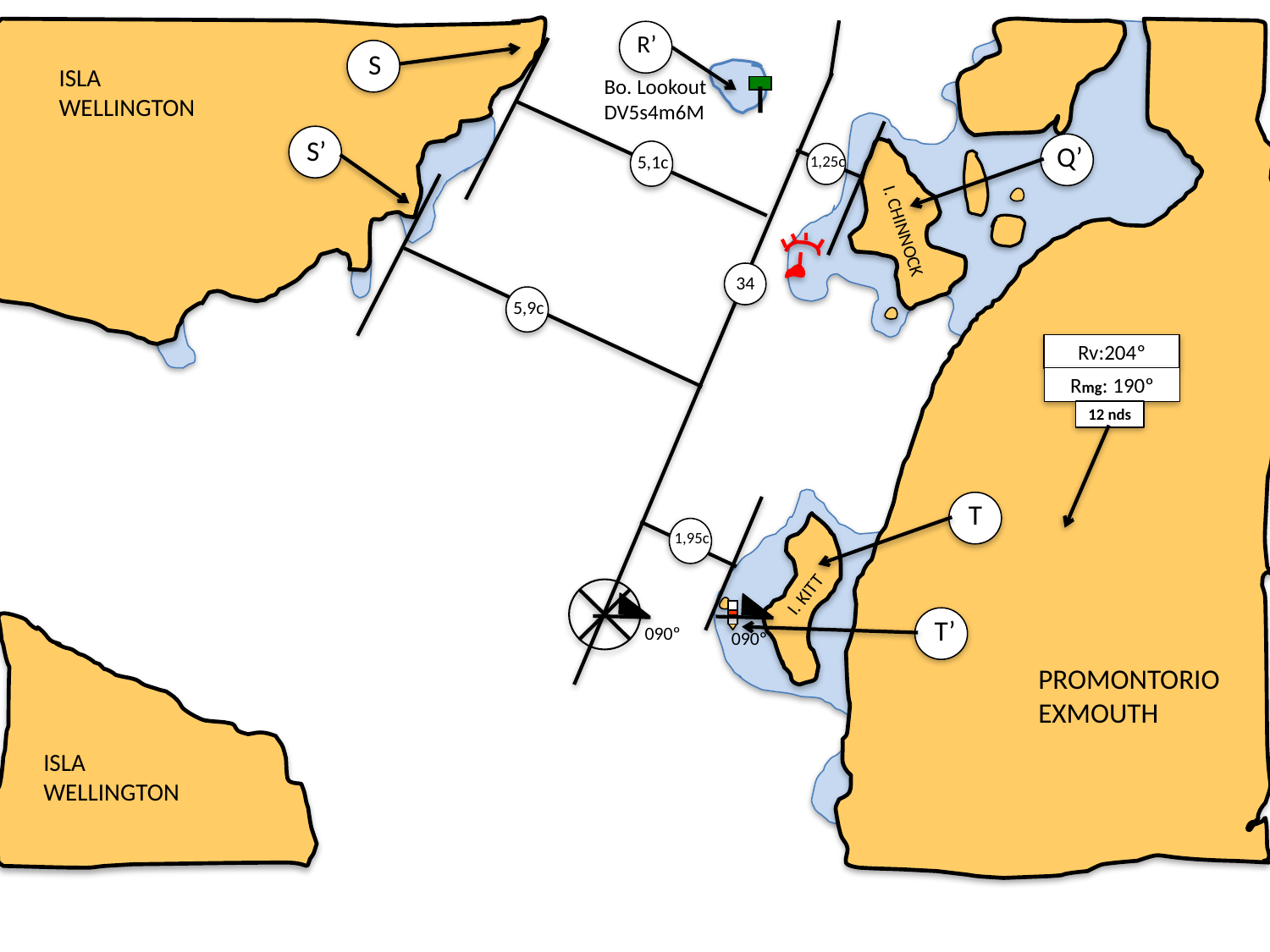

R’

S
ISLA
WELLINGTON

Bo. Lookout
DV5s4m6M

S’
Q’

 5,1c

 1,25c

I. CHINNOCK

 34

 5,9c

Rv:204º
Rmg: 190º
12 nds
T

 1,95c
I. KITT

T’

090º

090º
PROMONTORIO
EXMOUTH
ISLA
WELLINGTON